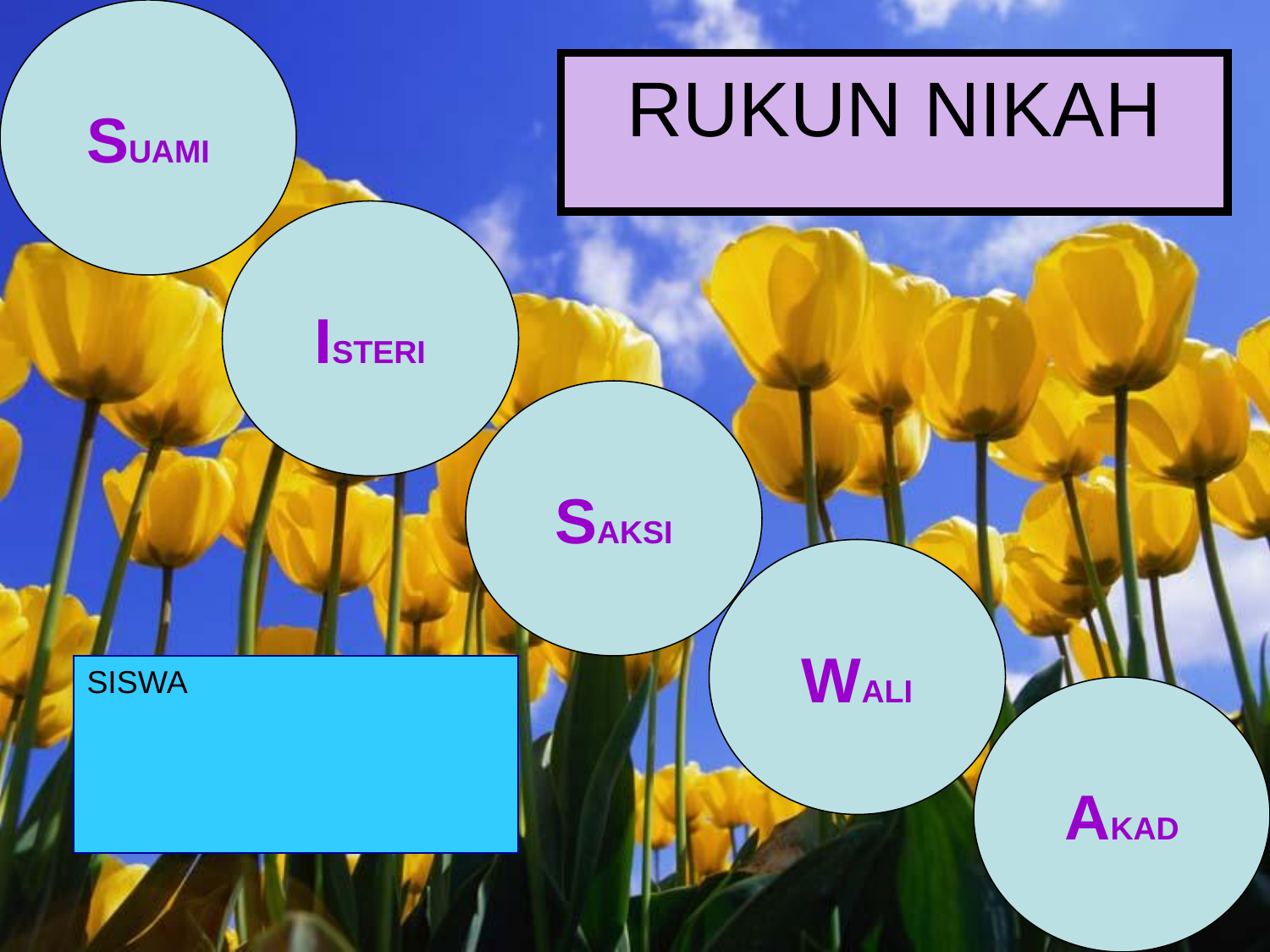

SUAMI
# RUKUN NIKAH
ISTERI
SAKSI
WALI
SISWA
AKAD